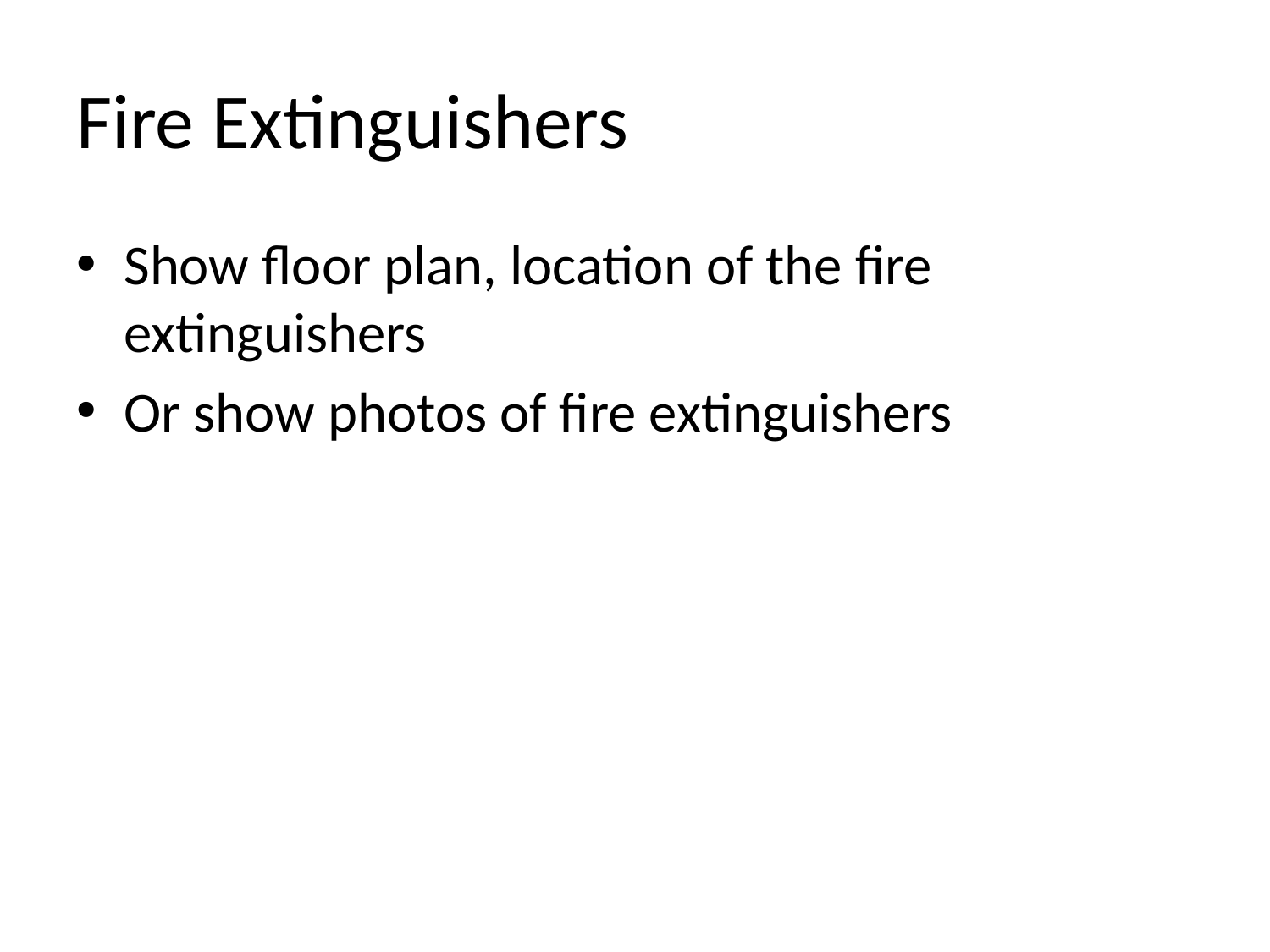

# Fire Extinguishers
Show floor plan, location of the fire extinguishers
Or show photos of fire extinguishers